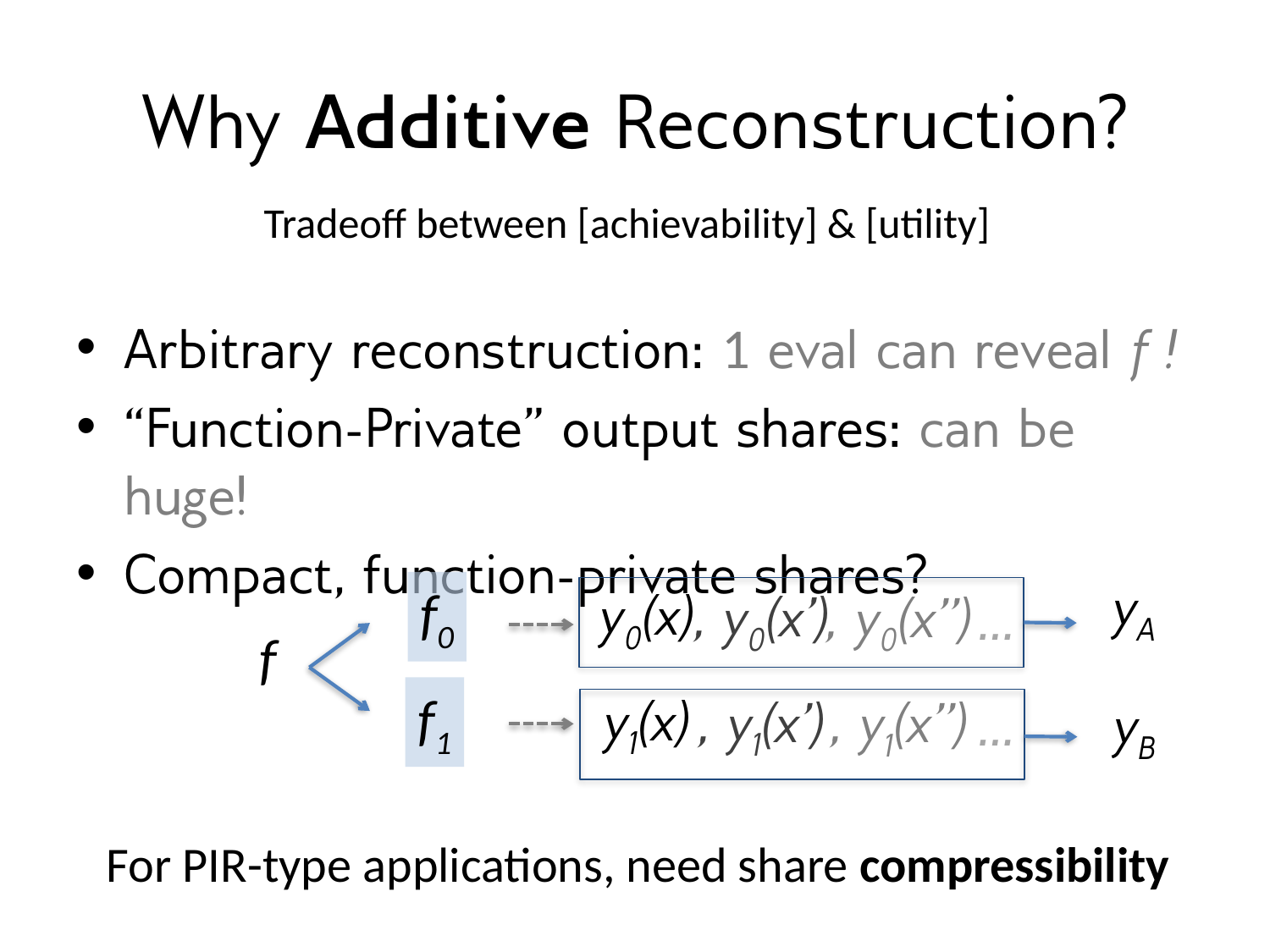

# Why Additive Reconstruction?
Tradeoff between [achievability] & [utility]

   f (x)
Arbitrary reconstruction: 1 eval can reveal f !
“Function-Private” output shares: can be huge!
Compact, function-private shares?

yA
f0
f1
y0(x)
y1(x)
, y0(x’)
, y1(x’)
, y0(x’’)
, y1(x’’)

…
…
f
yB

For PIR-type applications, need share compressibility